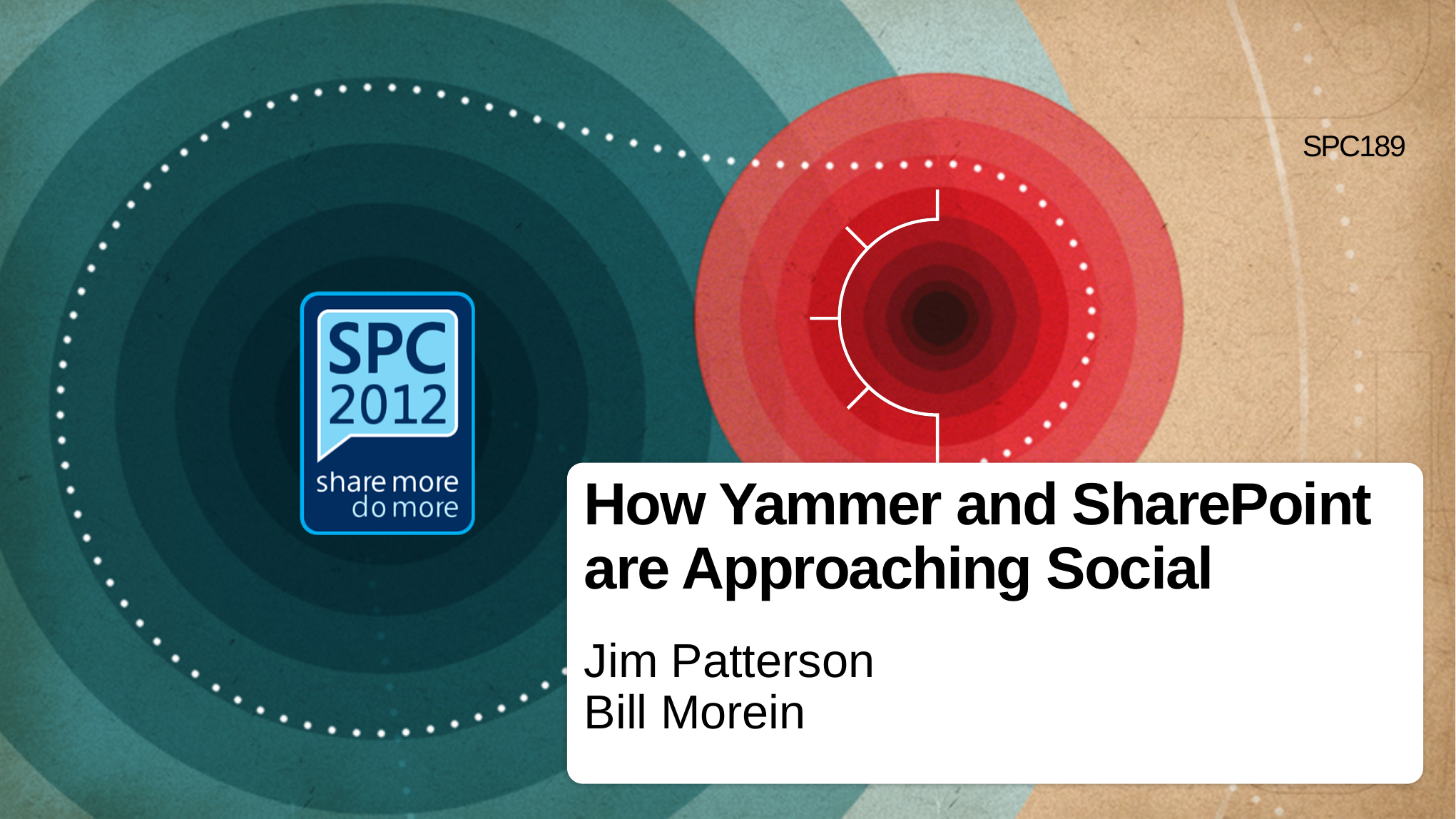

SPC189
# How Yammer and SharePoint are Approaching Social
Jim Patterson
Bill Morein